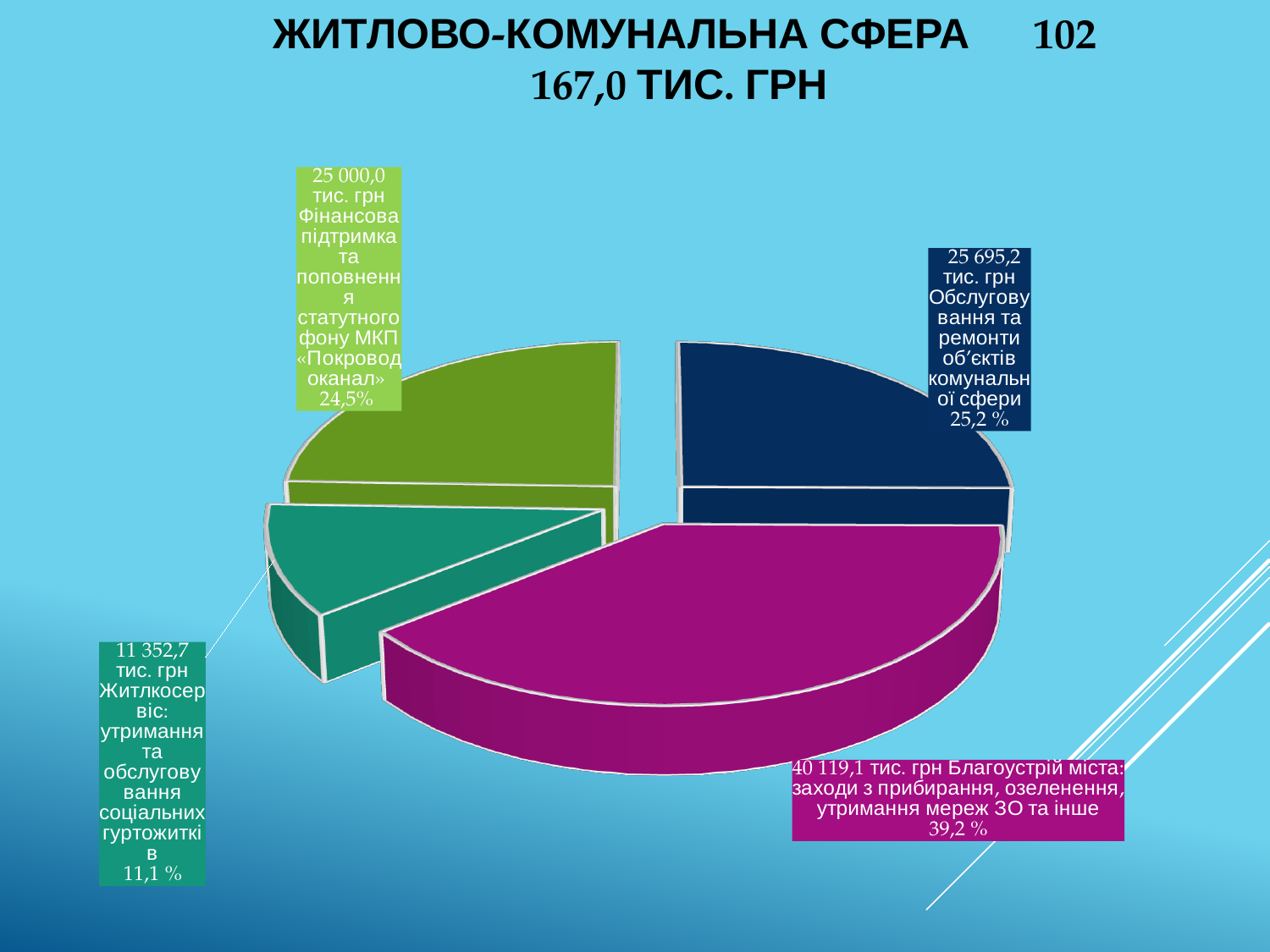

ЖИТЛОВО-КОМУНАЛЬНА СФЕРА      102 167,0 ТИС. ГРН

[unsupported chart]